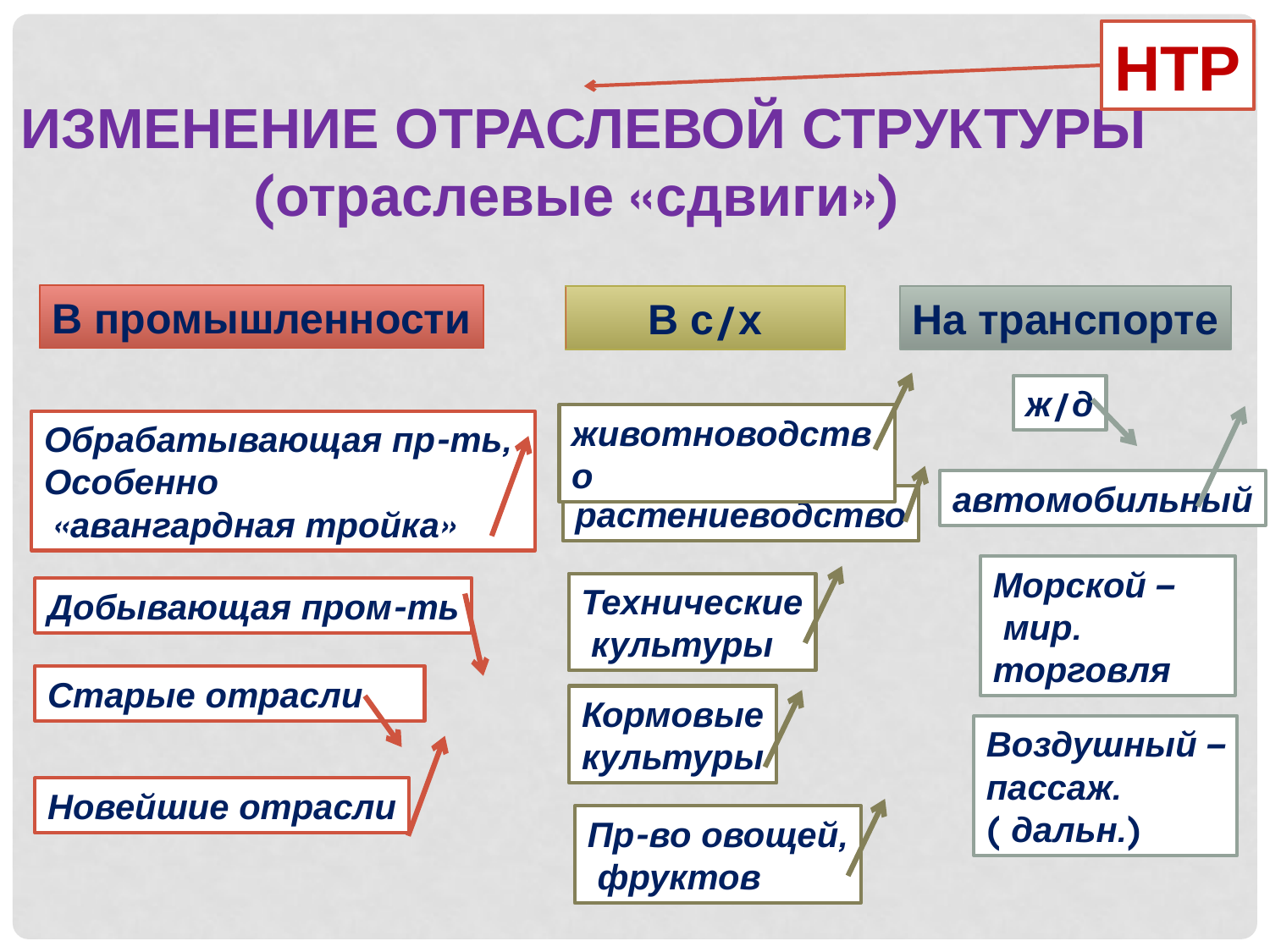

НТР
ИЗМЕНЕНИЕ ОТРАСЛЕВОЙ СТРУКТУРЫ
(отраслевые «сдвиги»)
В промышленности
В с/х
На транспорте
ж/д
животноводство
Обрабатывающая пр-ть,
Особенно
 «авангардная тройка»
автомобильный
растениеводство
Морской –
 мир. торговля
Технические
 культуры
Добывающая пром-ть
Старые отрасли
Кормовые
культуры
Воздушный –
пассаж.
( дальн.)
Новейшие отрасли
Пр-во овощей,
 фруктов